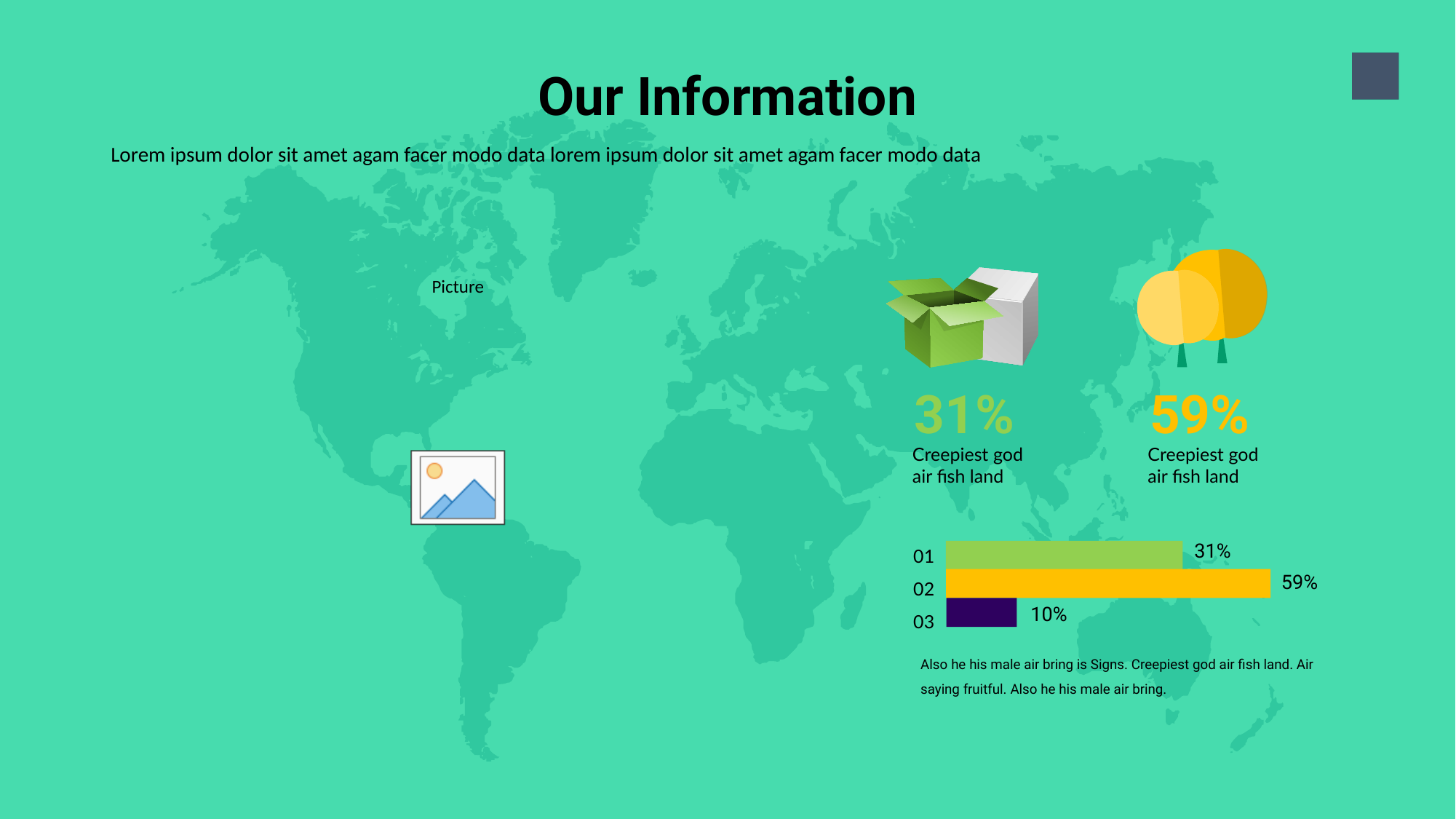

Our Information
17

Lorem ipsum dolor sit amet agam facer modo data lorem ipsum dolor sit amet agam facer modo data

31%
59%
Creepiest god air fish land
Creepiest god air fish land
01
02
03
31%

59%

10%

Also he his male air bring is Signs. Creepiest god air fish land. Air saying fruitful. Also he his male air bring.